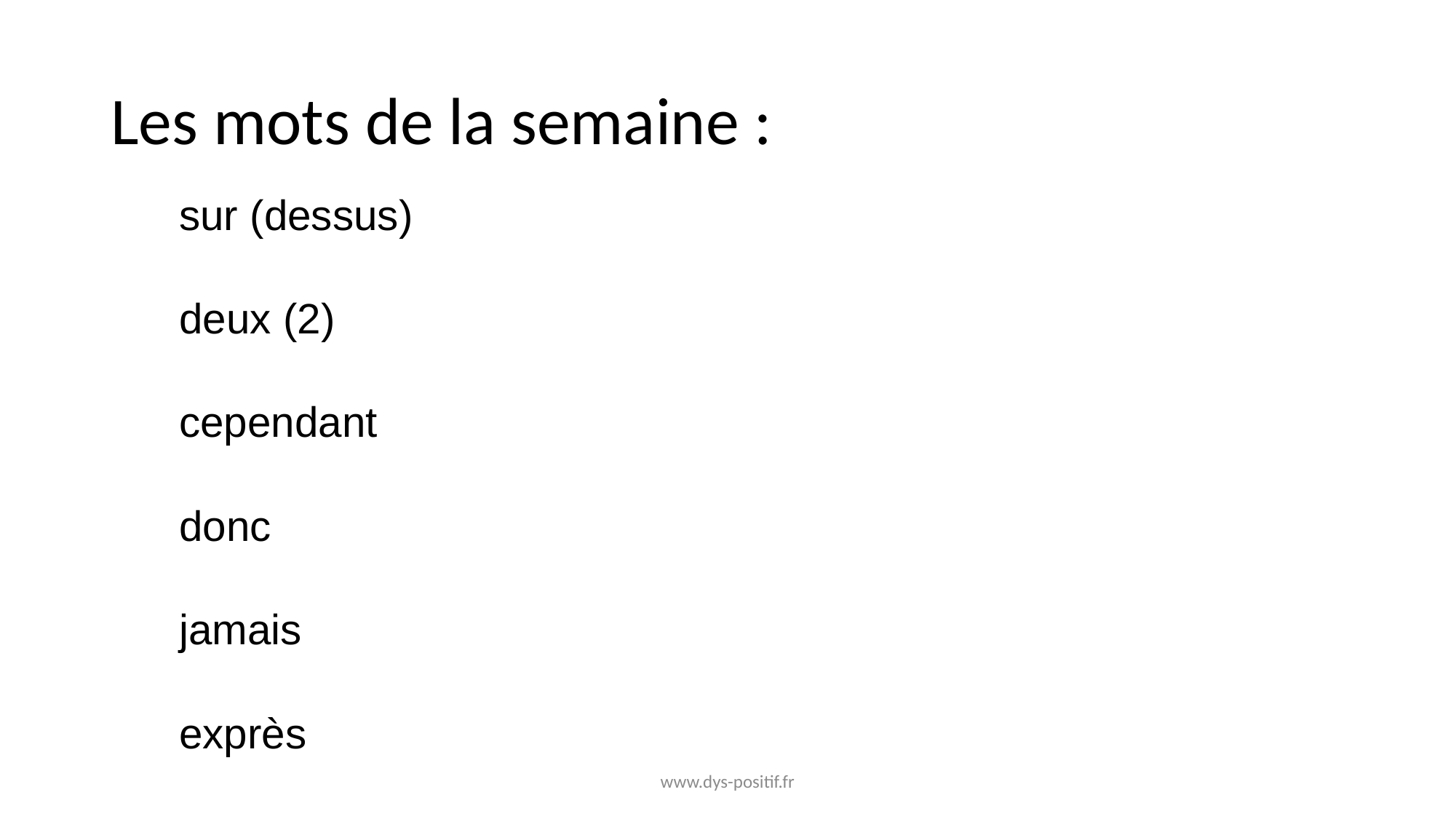

# Les mots de la semaine :
sur (dessus)
deux (2)
cependant
donc
jamais
exprès
www.dys-positif.fr